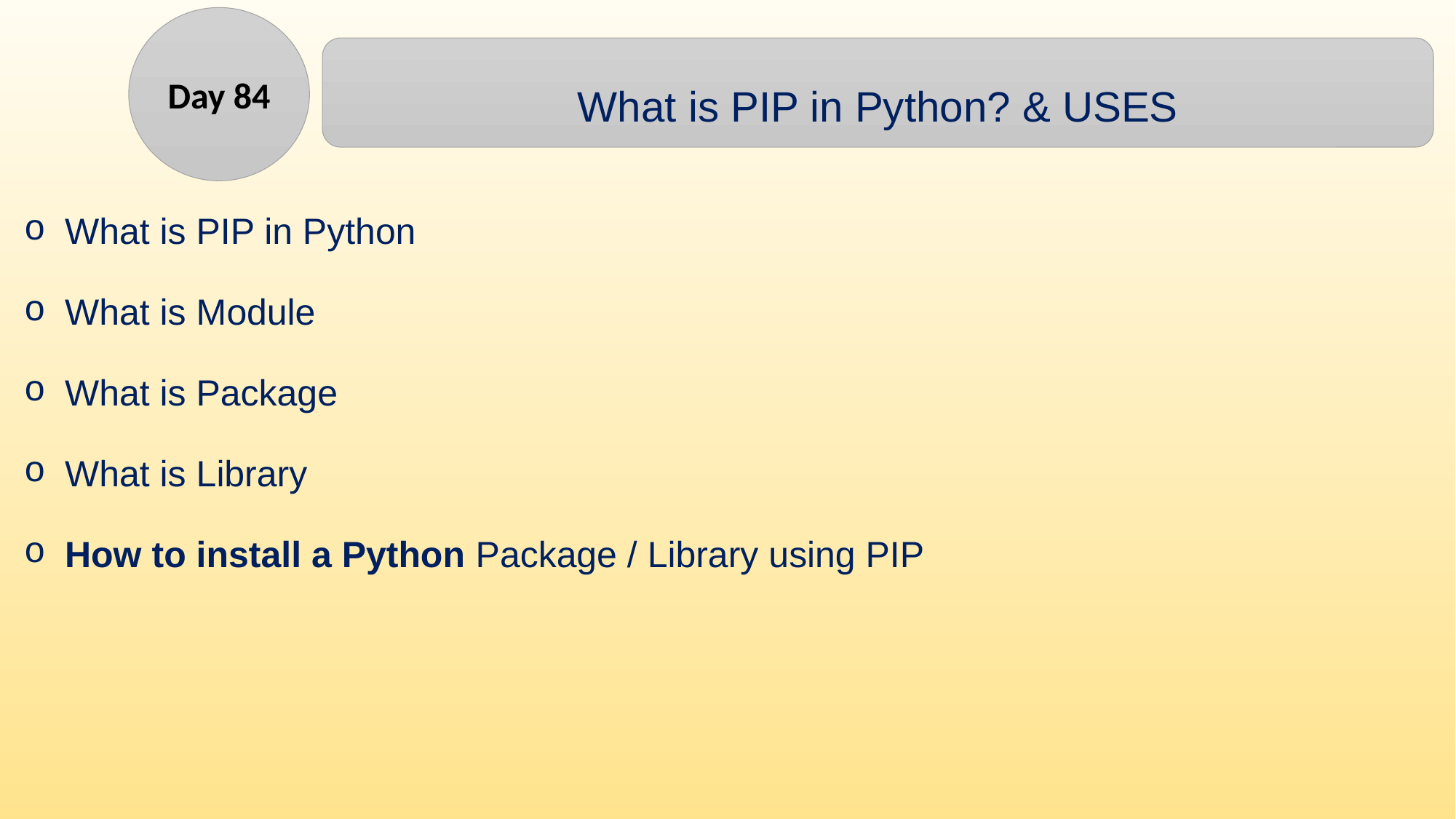

Day 84
What is PIP in Python? & USES
What is PIP in Python
What is Module
What is Package
What is Library
How to install a Python Package / Library using PIP